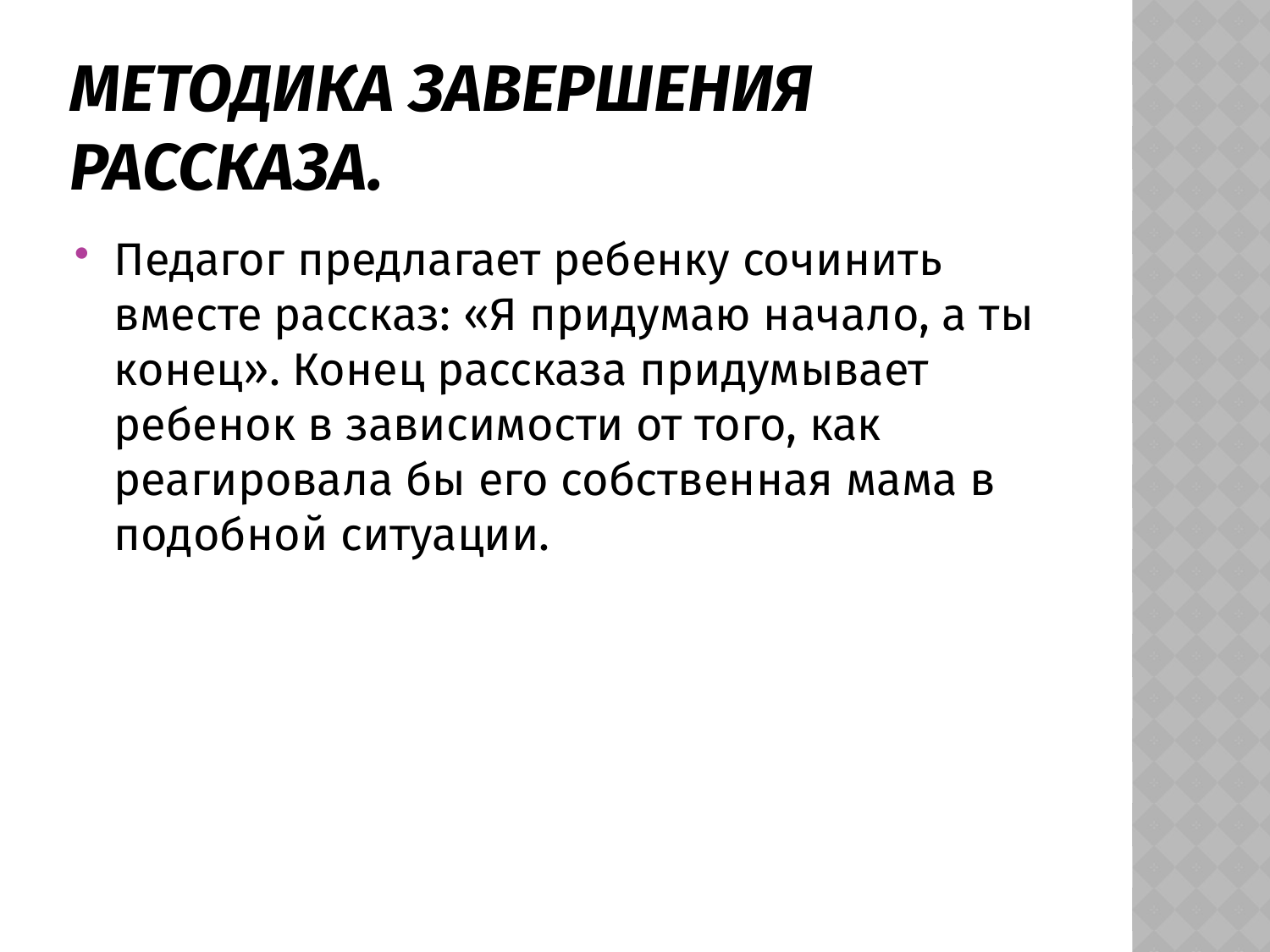

# Методика завершения рассказа.
Педагог предлагает ребенку сочинить вместе рассказ: «Я придумаю начало, а ты конец». Конец рассказа придумывает ребенок в зависимости от того, как реагировала бы его собственная мама в подобной ситуации.